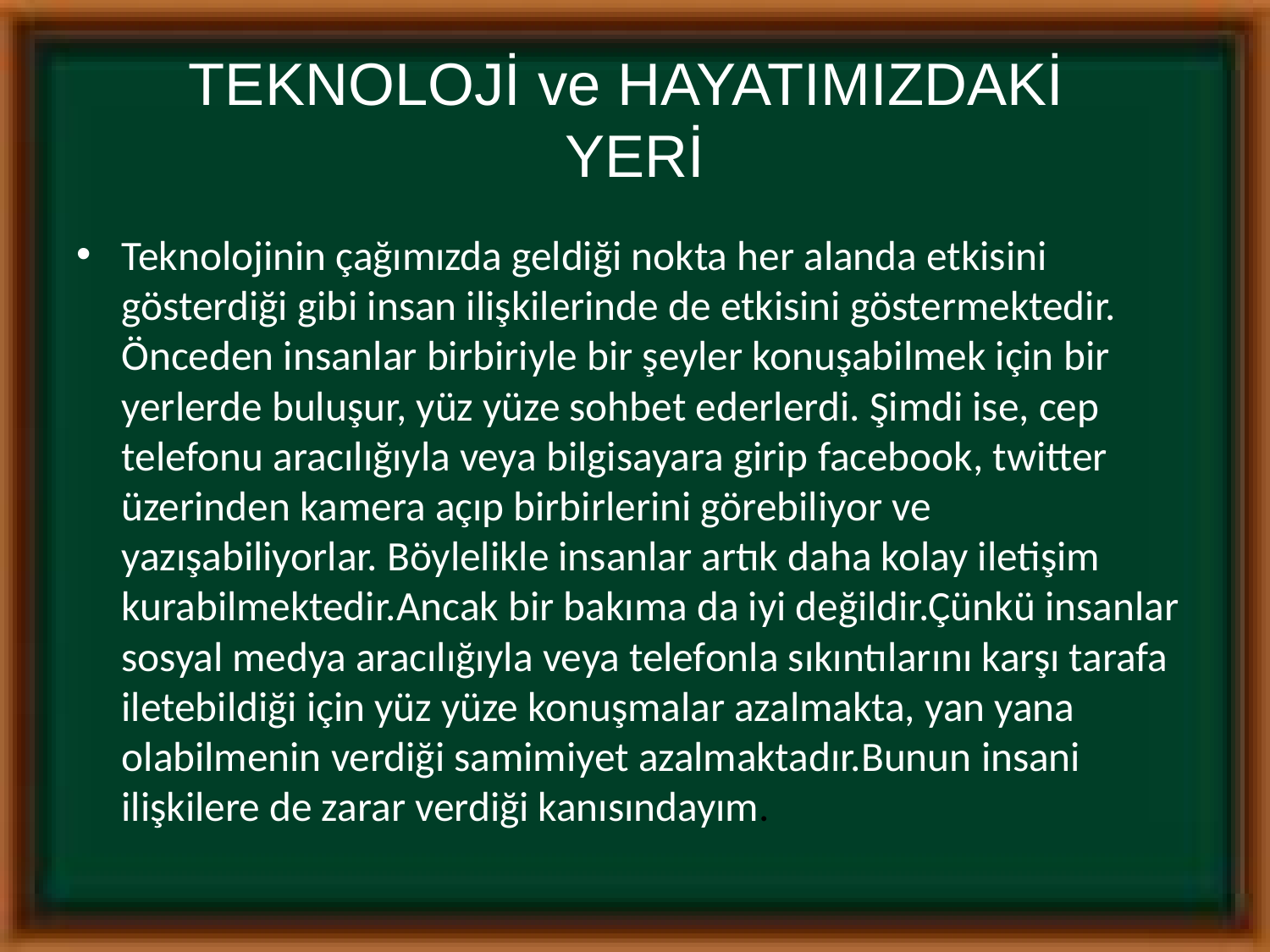

# TEKNOLOJİ ve HAYATIMIZDAKİ YERİ
Teknolojinin çağımızda geldiği nokta her alanda etkisini gösterdiği gibi insan ilişkilerinde de etkisini göstermektedir. Önceden insanlar birbiriyle bir şeyler konuşabilmek için bir yerlerde buluşur, yüz yüze sohbet ederlerdi. Şimdi ise, cep telefonu aracılığıyla veya bilgisayara girip facebook, twitter üzerinden kamera açıp birbirlerini görebiliyor ve yazışabiliyorlar. Böylelikle insanlar artık daha kolay iletişim kurabilmektedir.Ancak bir bakıma da iyi değildir.Çünkü insanlar sosyal medya aracılığıyla veya telefonla sıkıntılarını karşı tarafa iletebildiği için yüz yüze konuşmalar azalmakta, yan yana olabilmenin verdiği samimiyet azalmaktadır.Bunun insani ilişkilere de zarar verdiği kanısındayım.